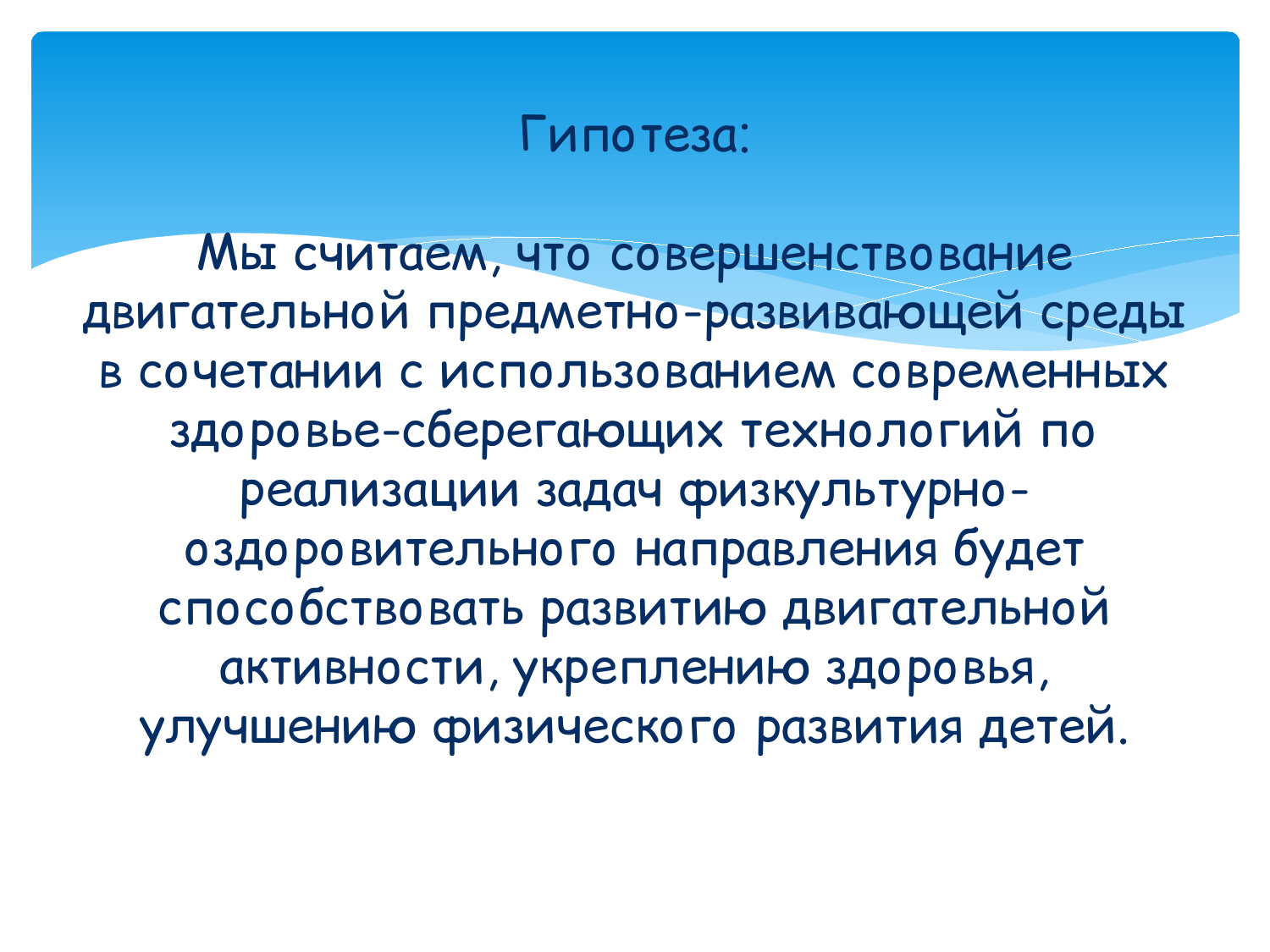

# Гипотеза:   Мы считаем, что совершенствование двигательной предметно-развивающей среды в сочетании с использованием современных здоровье-сберегающих технологий по реализации задач физкультурно-оздоровительного направления будет способствовать развитию двигательной активности, укреплению здоровья, улучшению физического развития детей.